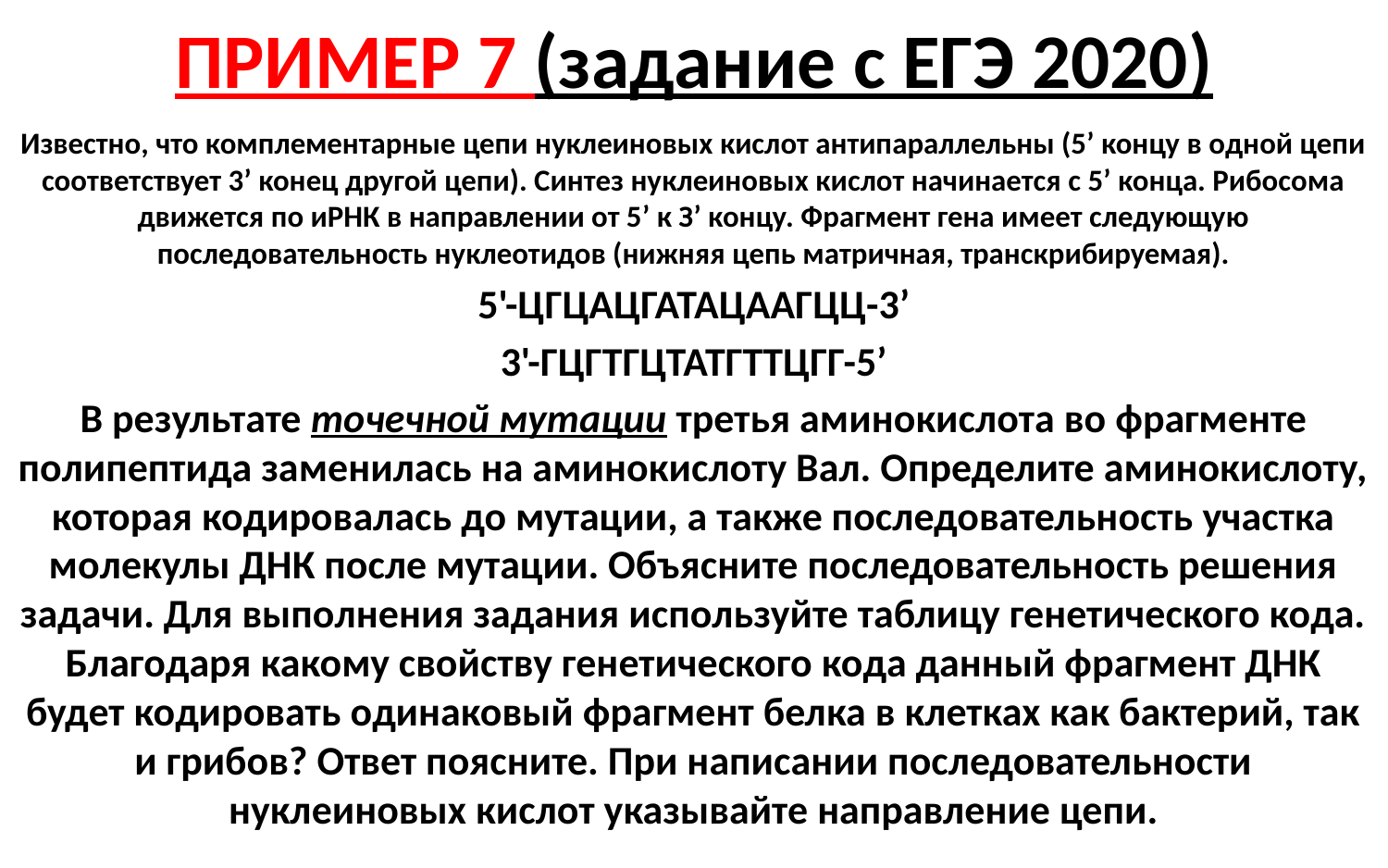

# ПРИМЕР 7 (задание с ЕГЭ 2020)
Известно, что комплементарные цепи нуклеиновых кислот антипараллельны (5’ концу в одной цепи соответствует 3’ конец другой цепи). Синтез нуклеиновых кислот начинается с 5’ конца. Рибосома движется по иРНК в направлении от 5’ к З’ концу. Фрагмент гена имеет следующую последовательность нуклеотидов (нижняя цепь матричная, транскрибируемая).
5'-ЦГЦАЦГАТАЦААГЦЦ-3’
3'-ГЦГТГЦТАТГТТЦГГ-5’
В результате точечной мутации третья аминокислота во фрагменте полипептида заменилась на аминокислоту Вал. Определите аминокислоту, которая кодировалась до мутации, а также последовательность участка молекулы ДНК после мутации. Объясните последовательность решения задачи. Для выполнения задания используйте таблицу генетического кода. Благодаря какому свойству генетического кода данный фрагмент ДНК будет кодировать одинаковый фрагмент белка в клетках как бактерий, так и грибов? Ответ поясните. При написании последовательности нуклеиновых кислот указывайте направление цепи.